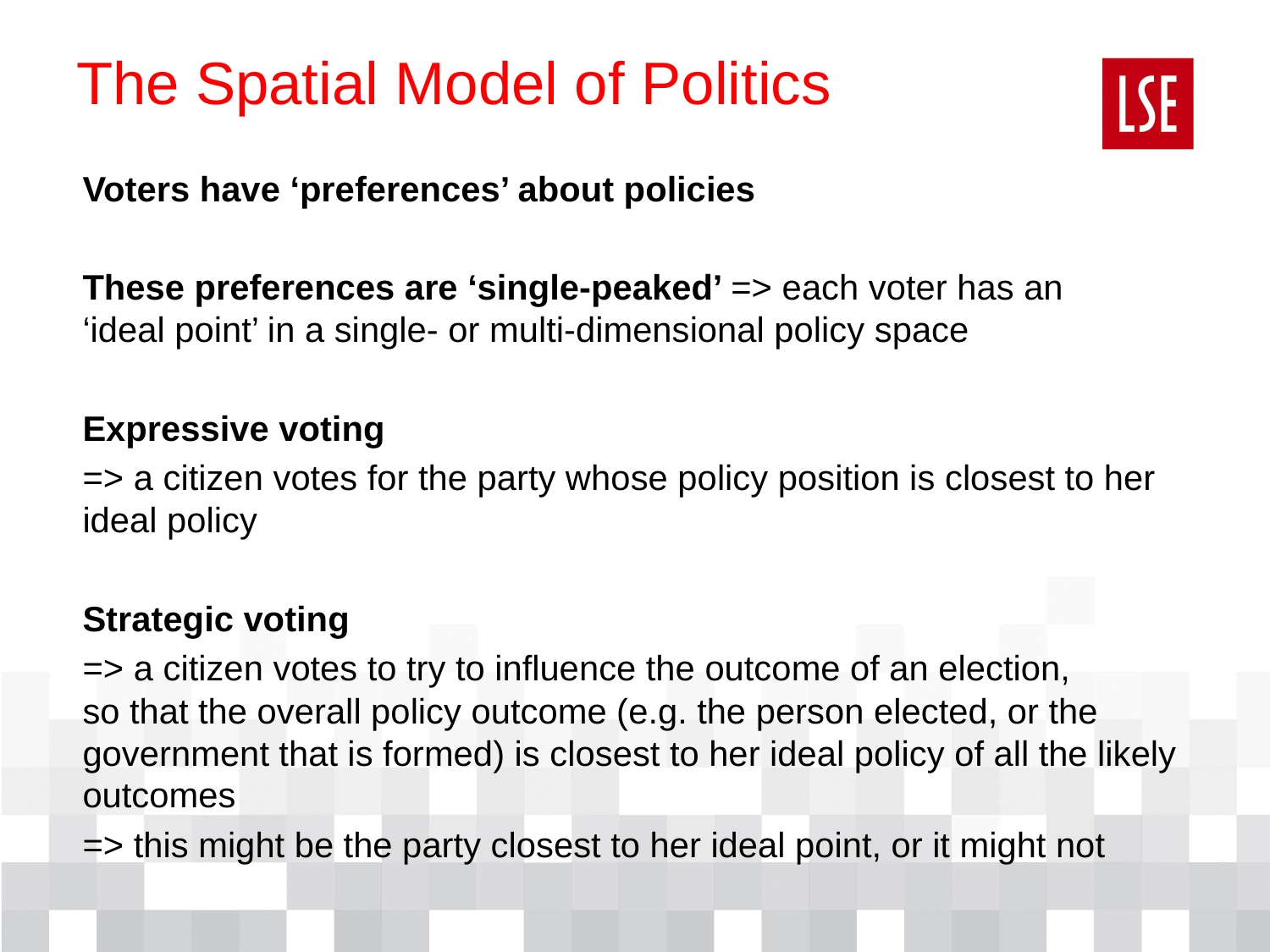

The Spatial Model of Politics
Voters have ‘preferences’ about policies

These preferences are ‘single-peaked’ => each voter has an
‘ideal point’ in a single- or multi-dimensional policy space

Expressive voting
=> a citizen votes for the party whose policy position is closest to her ideal policy

Strategic voting
=> a citizen votes to try to influence the outcome of an election,
so that the overall policy outcome (e.g. the person elected, or the government that is formed) is closest to her ideal policy of all the likely outcomes
=> this might be the party closest to her ideal point, or it might not